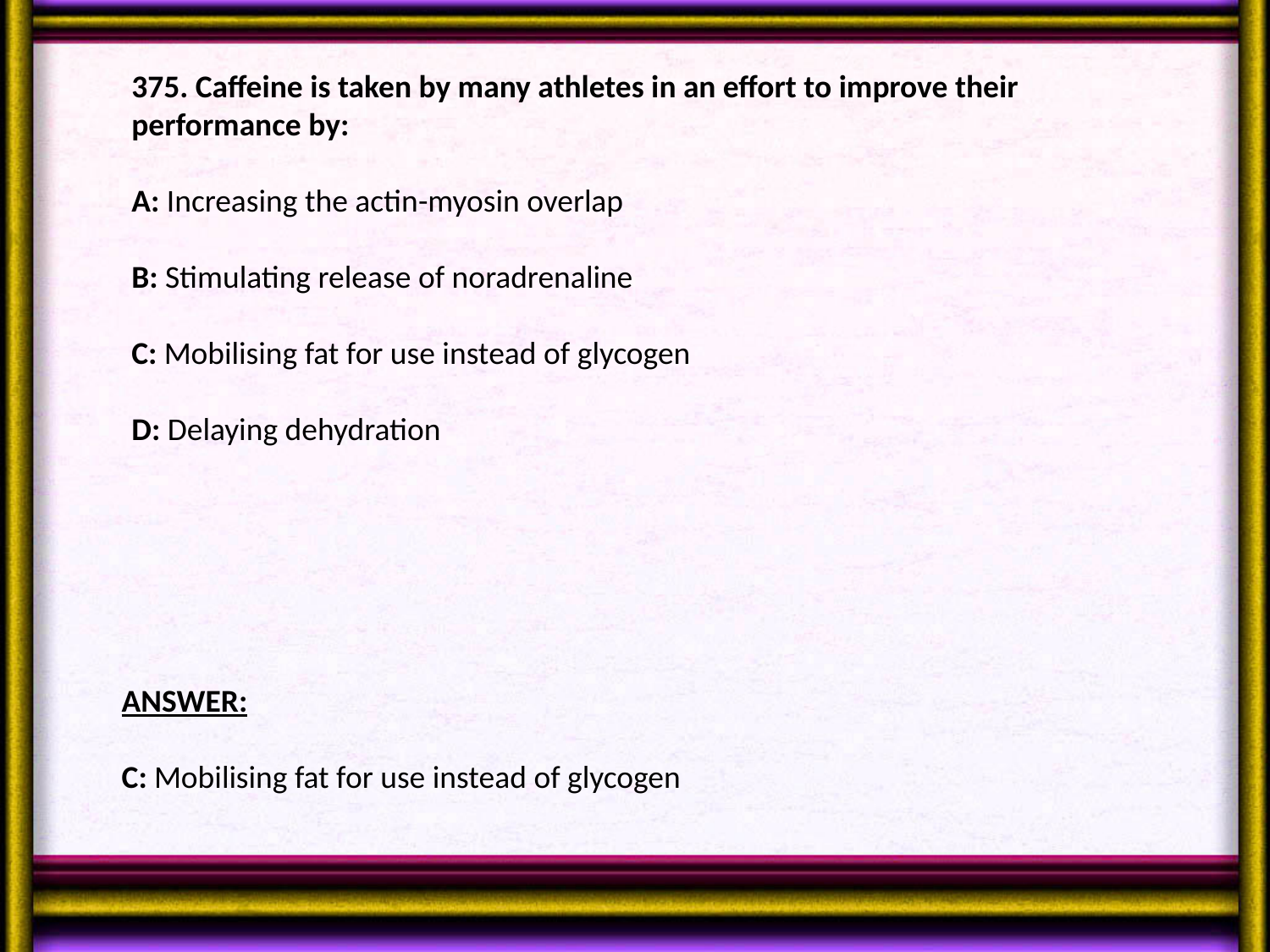

375. Caffeine is taken by many athletes in an effort to improve their performance by:

A: Increasing the actin-myosin overlap

B: Stimulating release of noradrenaline

C: Mobilising fat for use instead of glycogen

D: Delaying dehydration

ANSWER:

C: Mobilising fat for use instead of glycogen